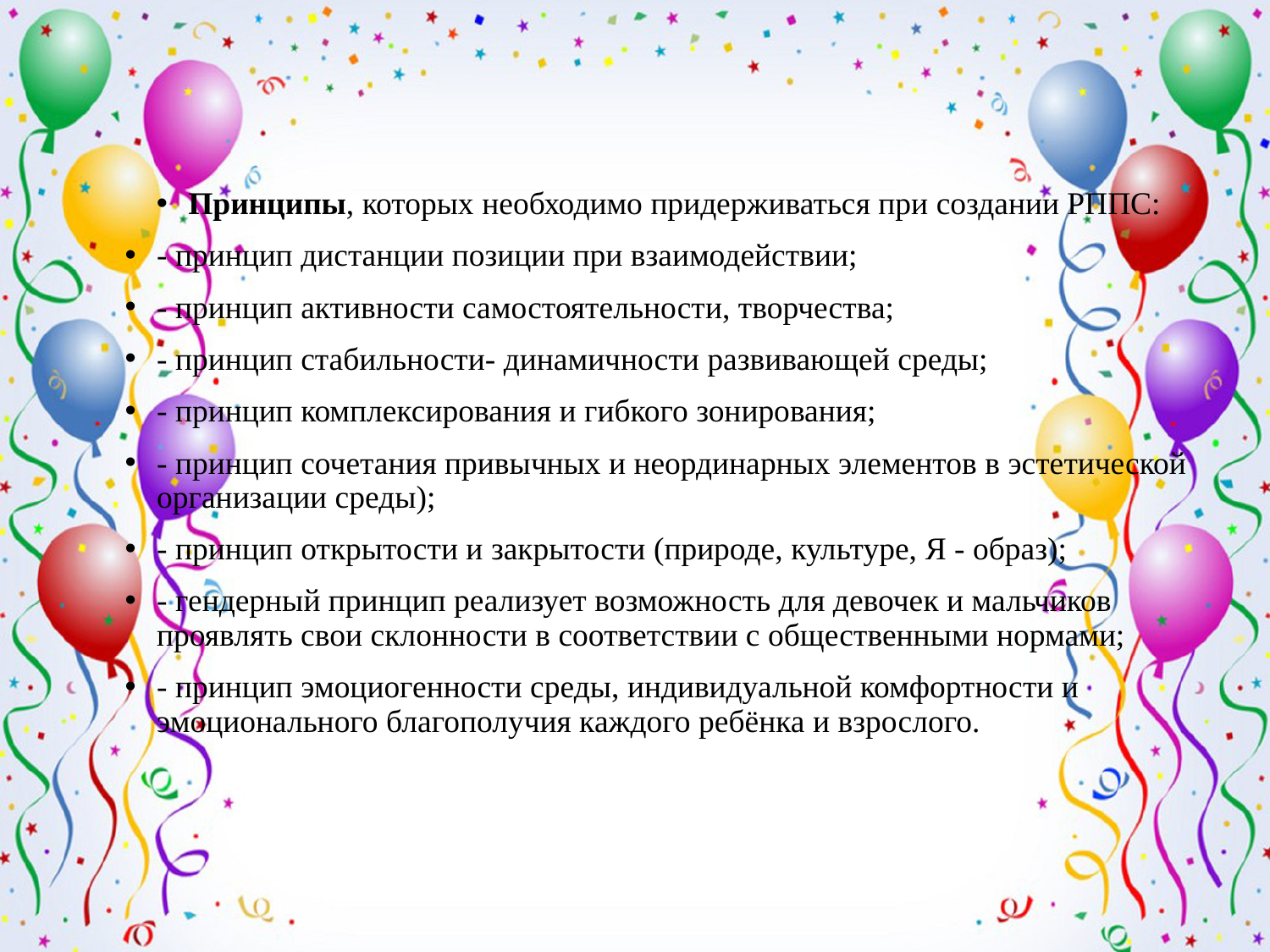

Принципы, которых необходимо придерживаться при создании РППС:
- принцип дистанции позиции при взаимодействии;
- принцип активности самостоятельности, творчества;
- принцип стабильности- динамичности развивающей среды;
- принцип комплексирования и гибкого зонирования;
- принцип сочетания привычных и неординарных элементов в эстетической организации среды);
- принцип открытости и закрытости (природе, культуре, Я - образ);
- гендерный принцип реализует возможность для девочек и мальчиков проявлять свои склонности в соответствии с общественными нормами;
- принцип эмоциогенности среды, индивидуальной комфортности и эмоционального благополучия каждого ребёнка и взрослого.